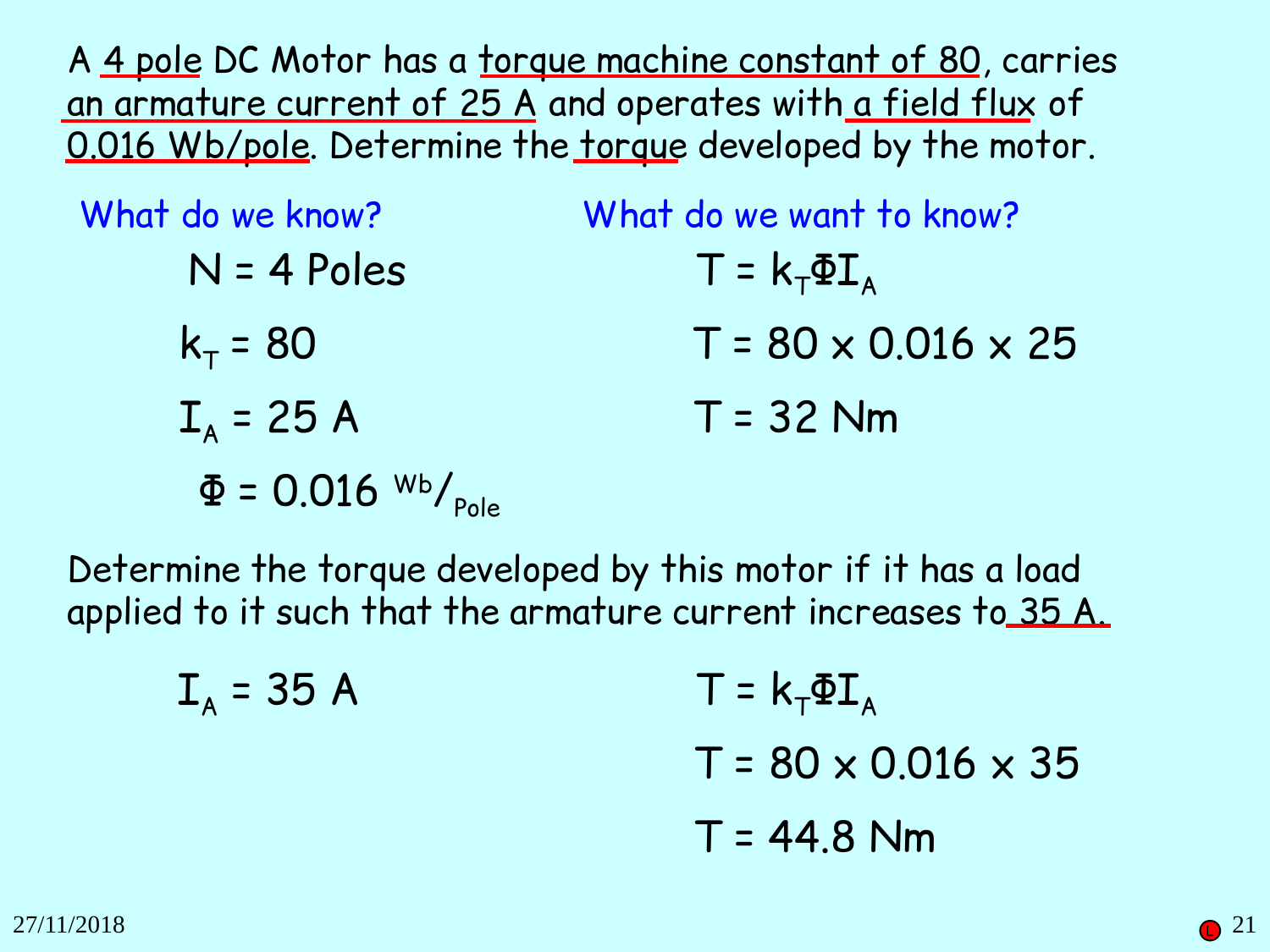

A 4 pole DC Motor has a torque machine constant of 80, carries an armature current of 25 A and operates with a field flux of
0.016 Wb/pole. Determine the torque developed by the motor.
What do we know?
What do we want to know?
N = 4 Poles
T = kTΦIA
kT = 80
T = 80 x 0.016 x 25
IA = 25 A
T = 32 Nm
Φ = 0.016 Wb/Pole
Determine the torque developed by this motor if it has a load applied to it such that the armature current increases to 35 A.
IA = 35 A
T = kTΦIA
T = 80 x 0.016 x 35
T = 44.8 Nm
27/11/2018
21
L